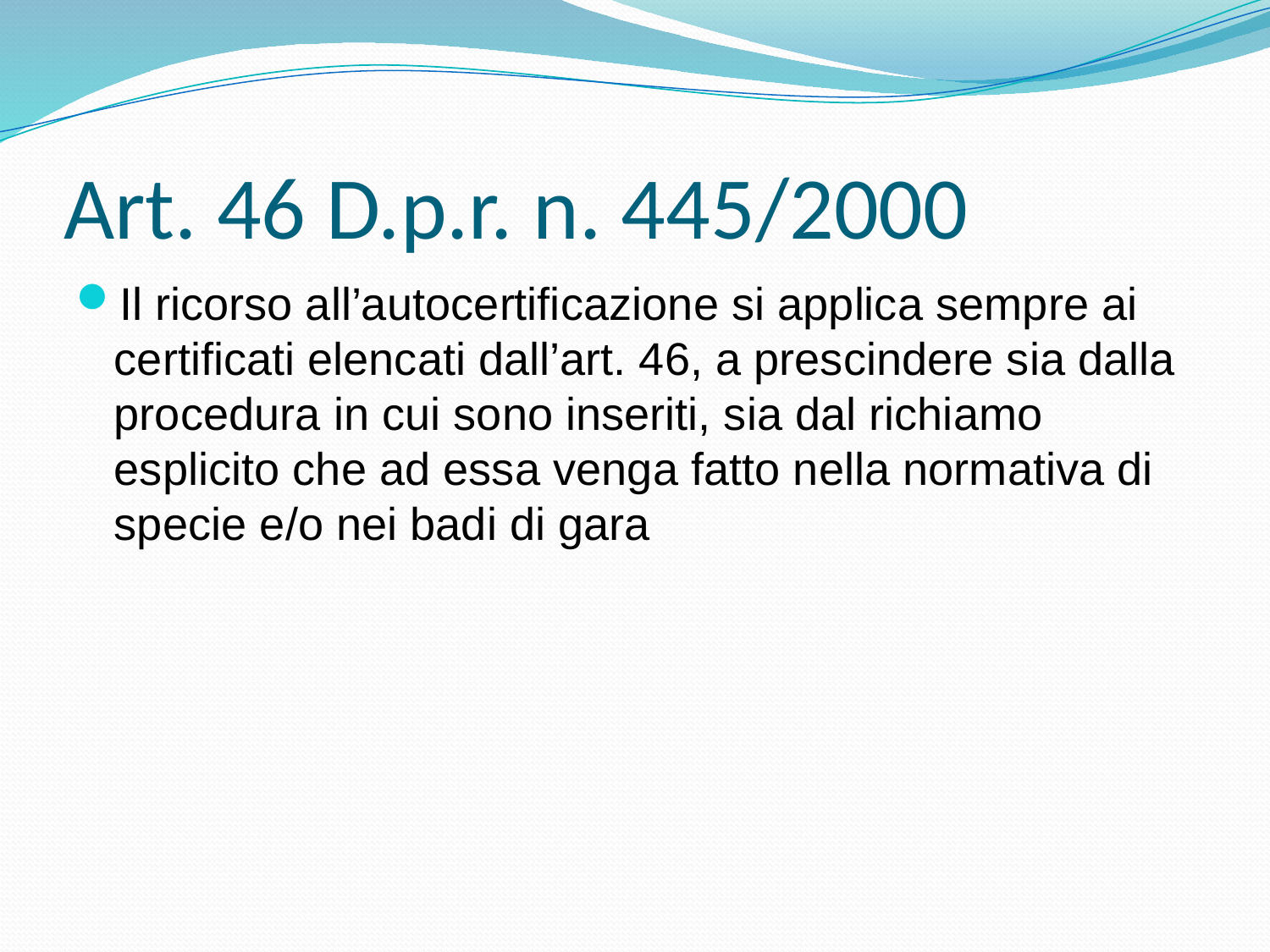

# Art. 46 D.p.r. n. 445/2000
Il ricorso all’autocertificazione si applica sempre ai certificati elencati dall’art. 46, a prescindere sia dalla procedura in cui sono inseriti, sia dal richiamo esplicito che ad essa venga fatto nella normativa di specie e/o nei badi di gara